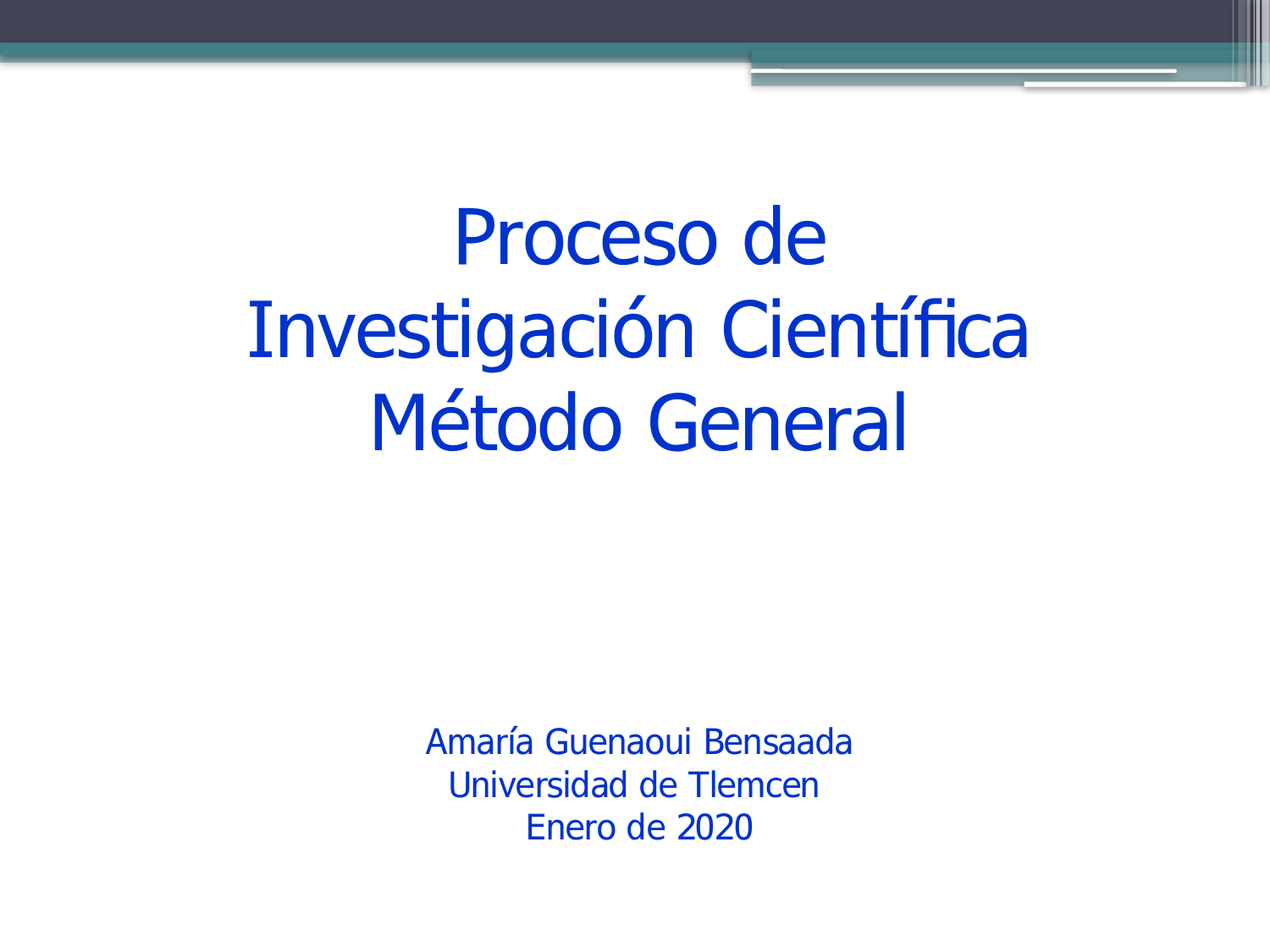

Proceso de Investigación Científica
Método General

Amaría Guenaoui Bensaada
Universidad de Tlemcen
Enero de 2020